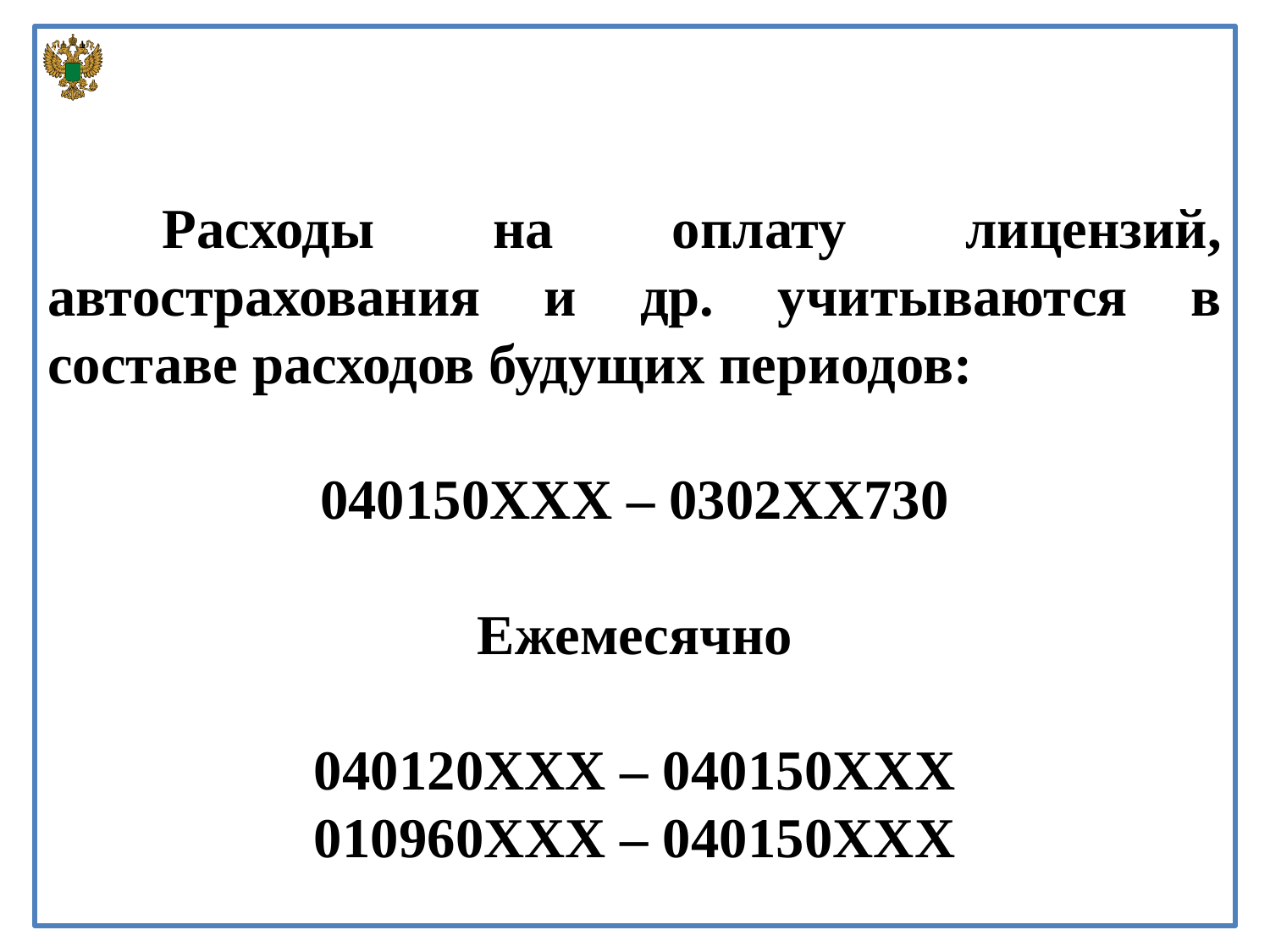

Расходы на оплату лицензий, автострахования и др. учитываются в составе расходов будущих периодов:

040150ХХХ – 0302ХХ730

Ежемесячно

040120ХХХ – 040150ХХХ
010960ХХХ – 040150ХХХ